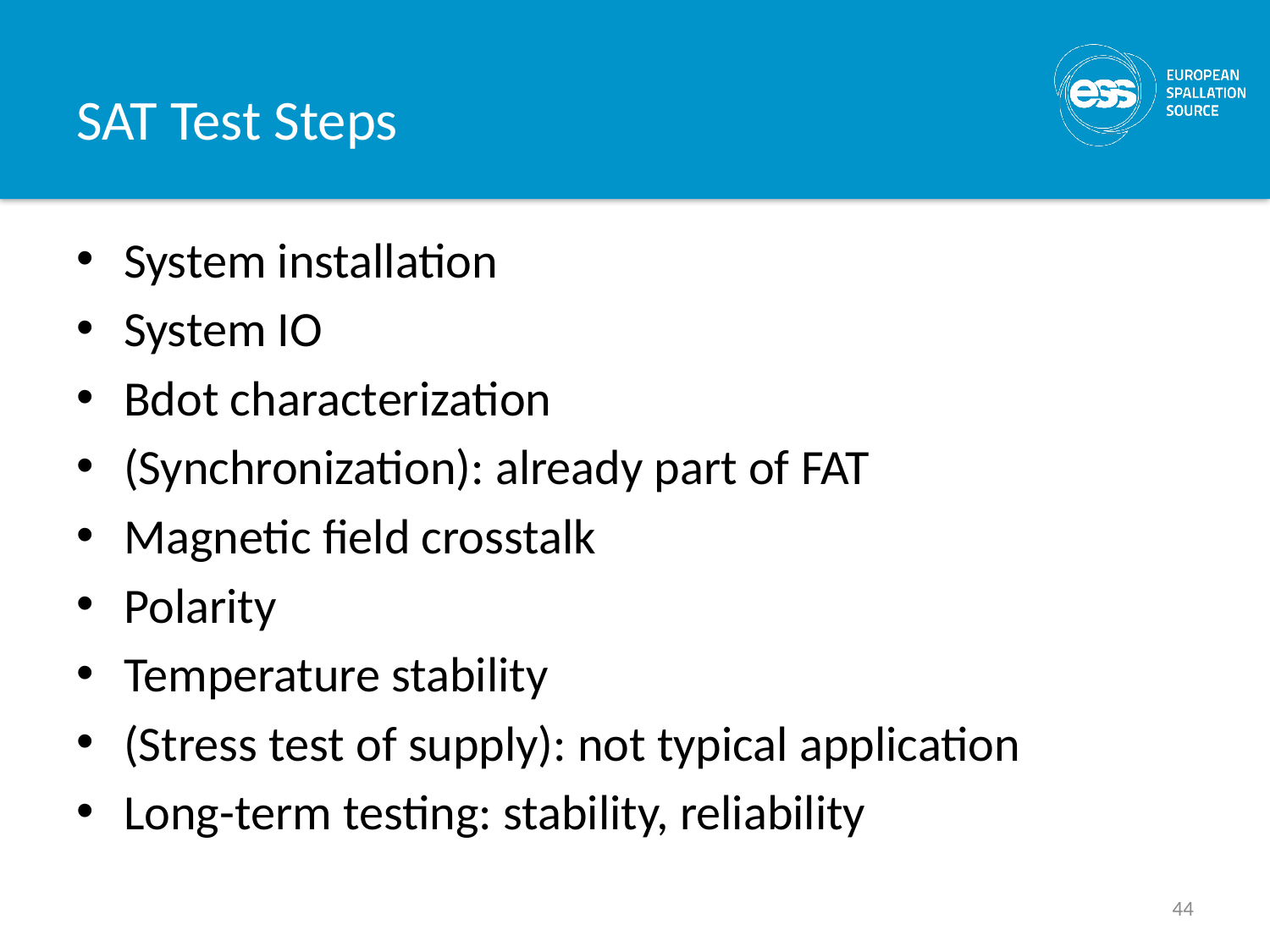

# SAT Test Steps
System installation
System IO
Bdot characterization
(Synchronization): already part of FAT
Magnetic field crosstalk
Polarity
Temperature stability
(Stress test of supply): not typical application
Long-term testing: stability, reliability
44